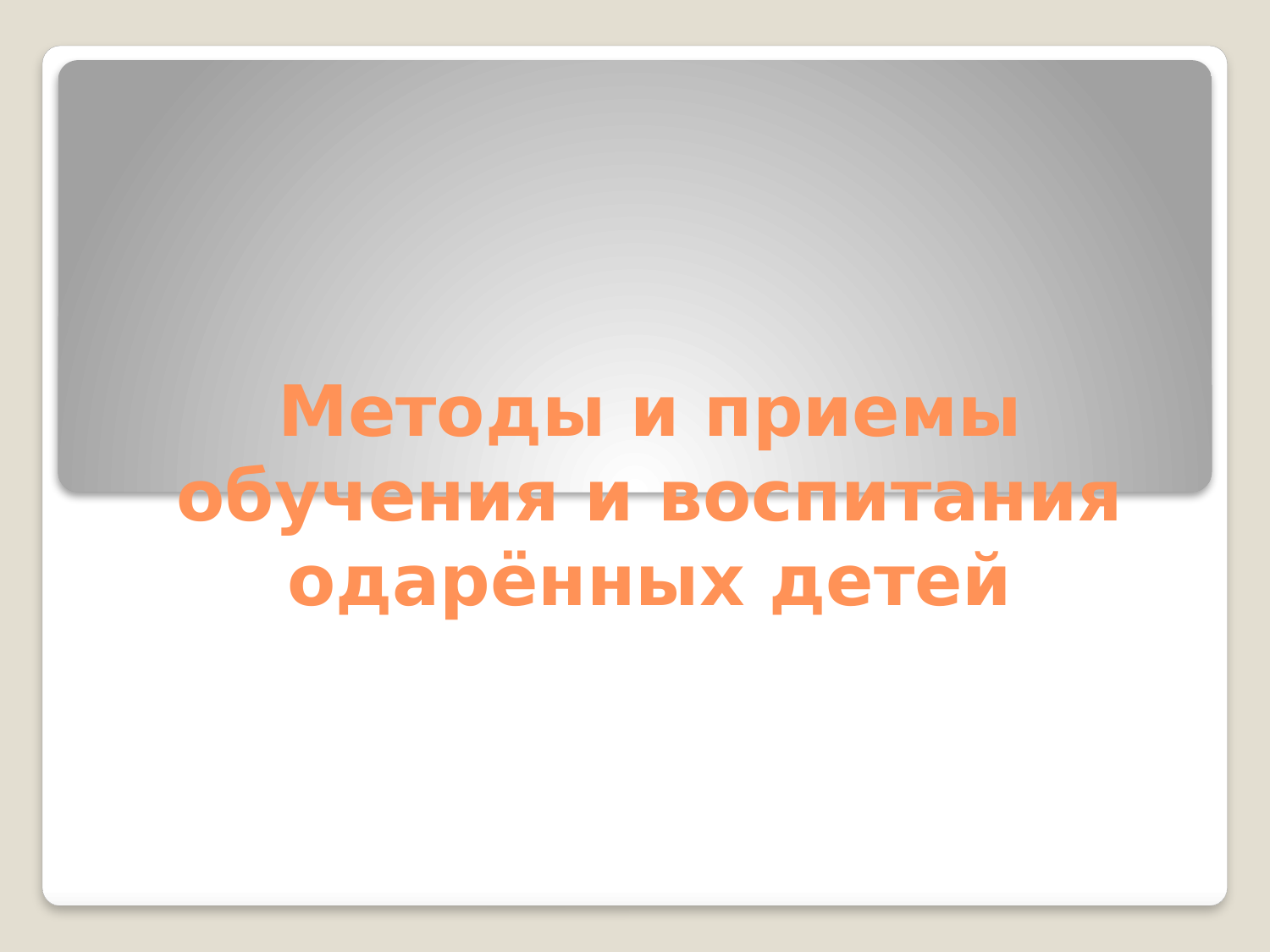

# Методы и приемы обучения и воспитания одарённых детей